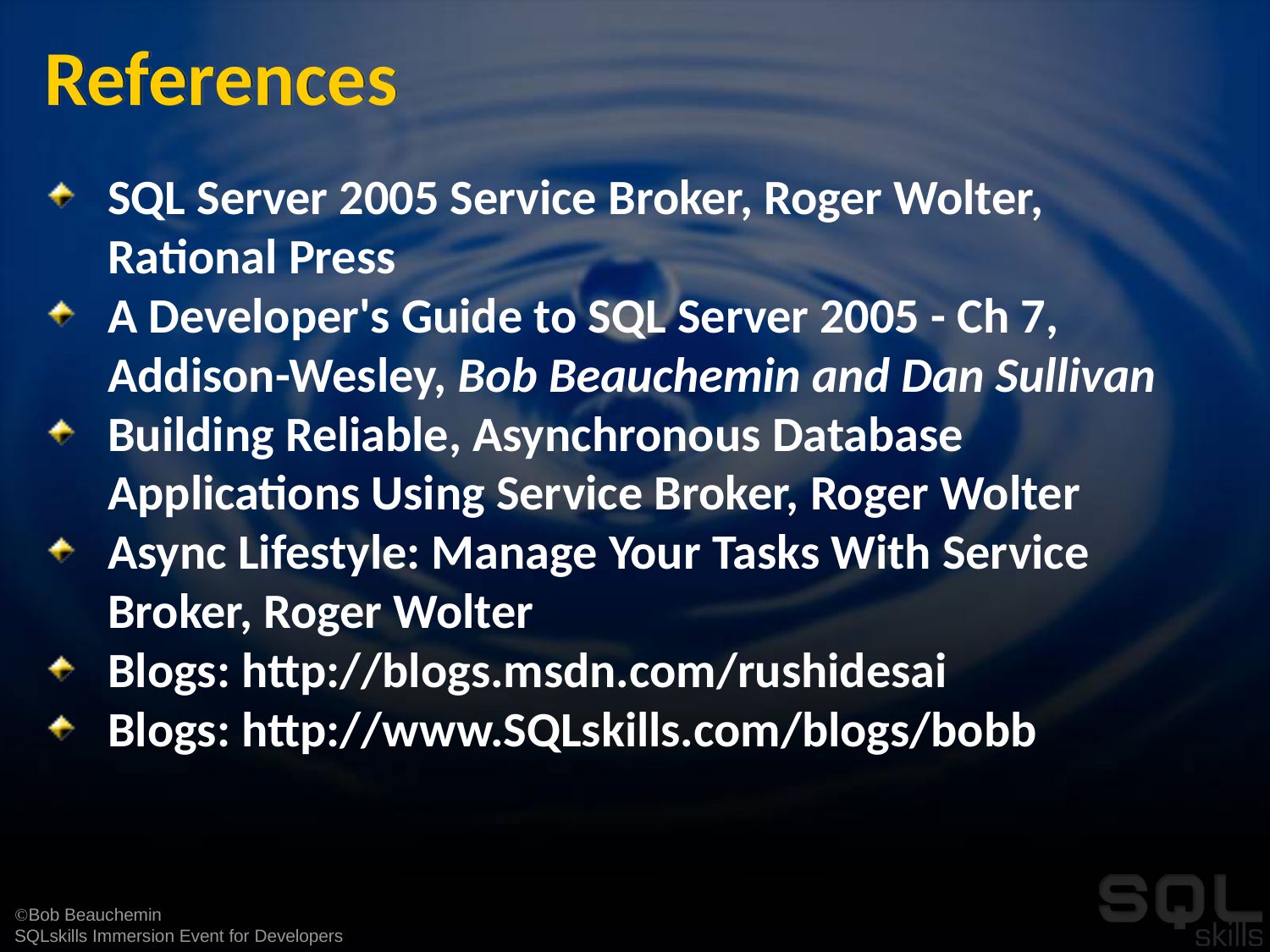

# References
SQL Server 2005 Service Broker, Roger Wolter, Rational Press
A Developer's Guide to SQL Server 2005 - Ch 7, Addison-Wesley, Bob Beauchemin and Dan Sullivan
Building Reliable, Asynchronous Database Applications Using Service Broker, Roger Wolter
Async Lifestyle: Manage Your Tasks With Service Broker, Roger Wolter
Blogs: http://blogs.msdn.com/rushidesai
Blogs: http://www.SQLskills.com/blogs/bobb